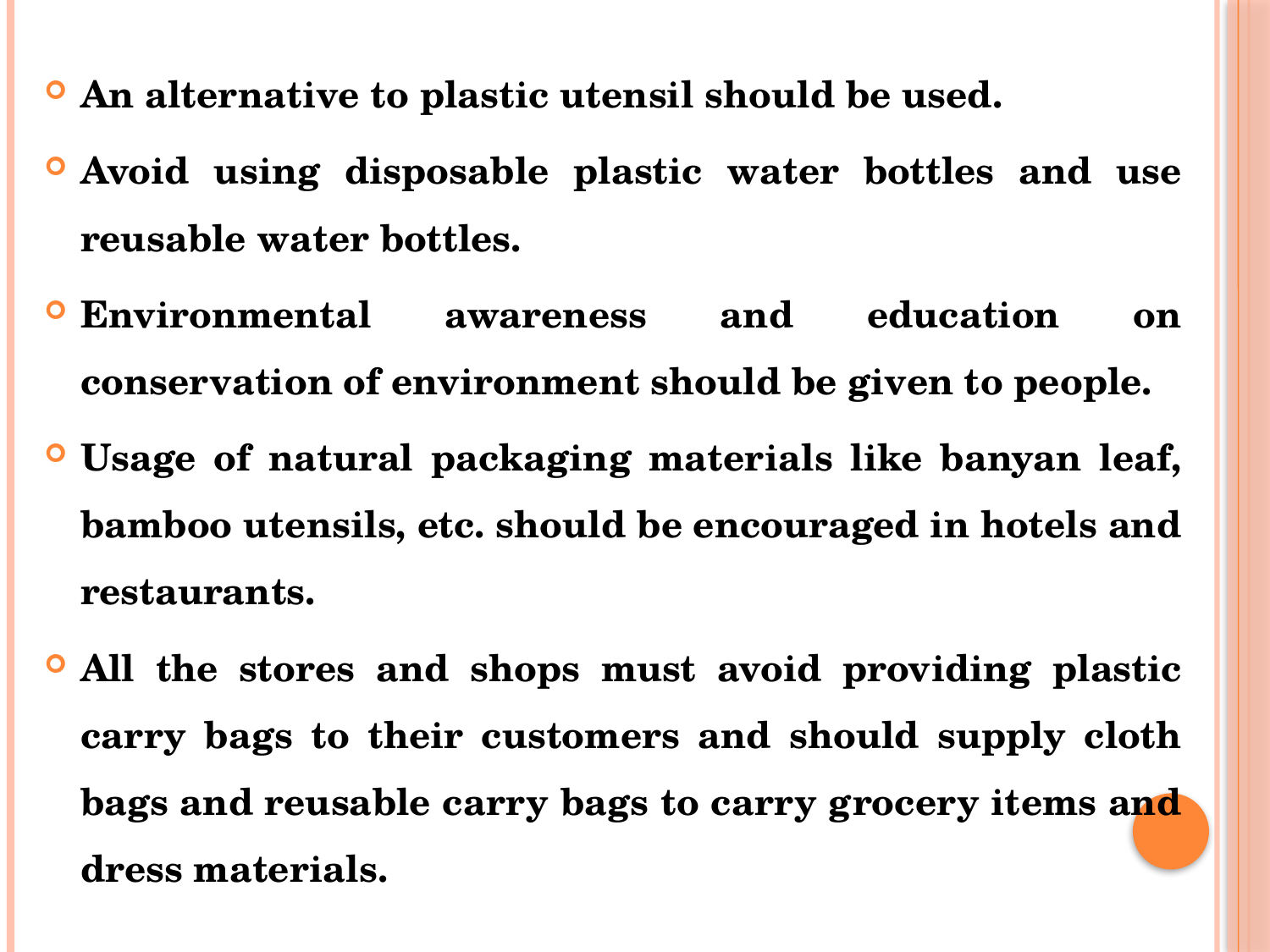

An alternative to plastic utensil should be used.
Avoid using disposable plastic water bottles and use reusable water bottles.
Environmental awareness and education on conservation of environment should be given to people.
Usage of natural packaging materials like banyan leaf, bamboo utensils, etc. should be encouraged in hotels and restaurants.
All the stores and shops must avoid providing plastic carry bags to their customers and should supply cloth bags and reusable carry bags to carry grocery items and dress materials.